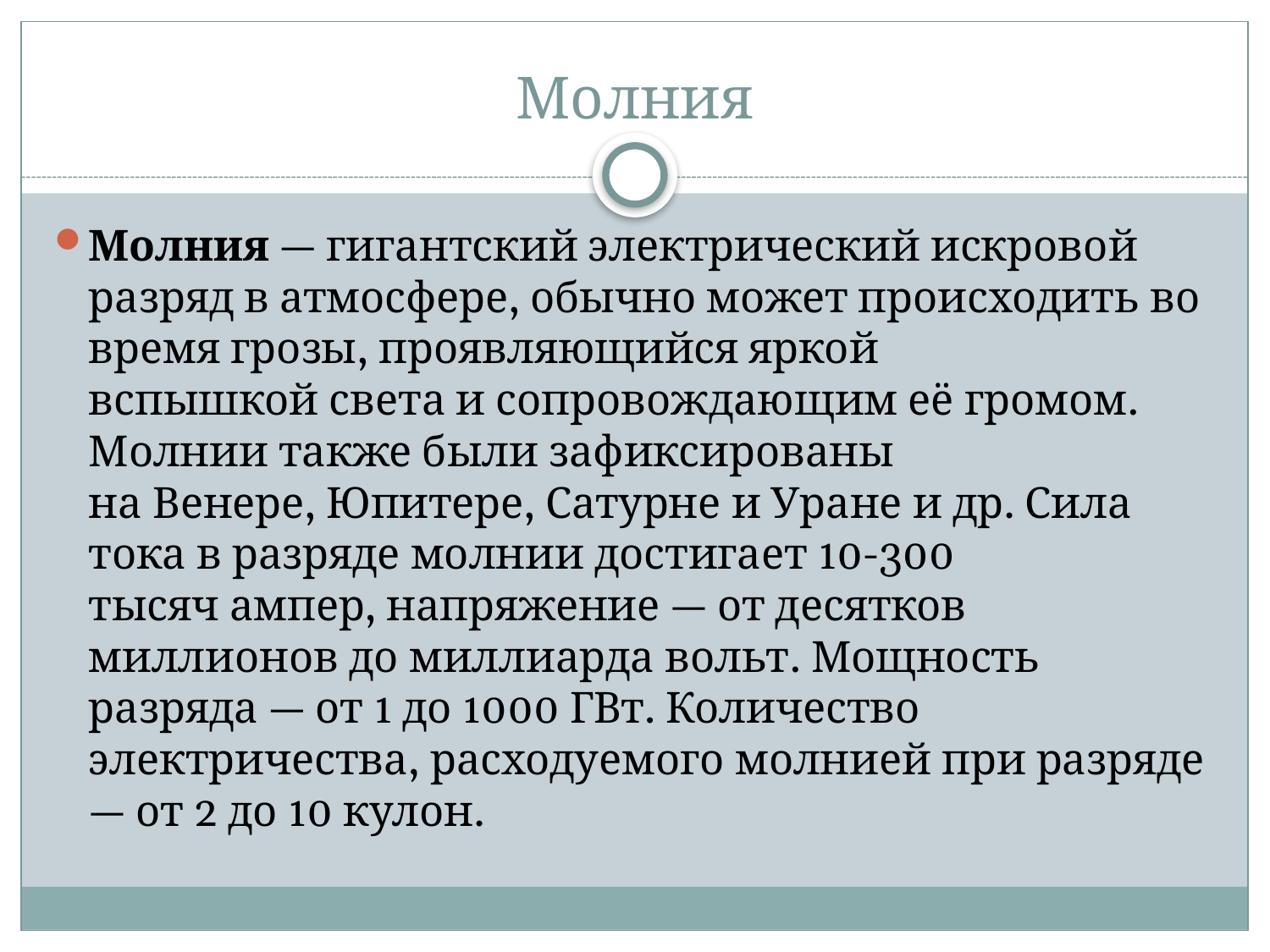

# Молния
Молния — гигантский электрический искровой разряд в атмосфере, обычно может происходить во время грозы, проявляющийся яркой вспышкой света и сопровождающим её громом. Молнии также были зафиксированы на Венере, Юпитере, Сатурне и Уране и др. Сила тока в разряде молнии достигает 10-300 тысяч ампер, напряжение — от десятков миллионов до миллиарда вольт. Мощность разряда — от 1 до 1000 ГВт. Количество электричества, расходуемого молнией при разряде — от 2 до 10 кулон.